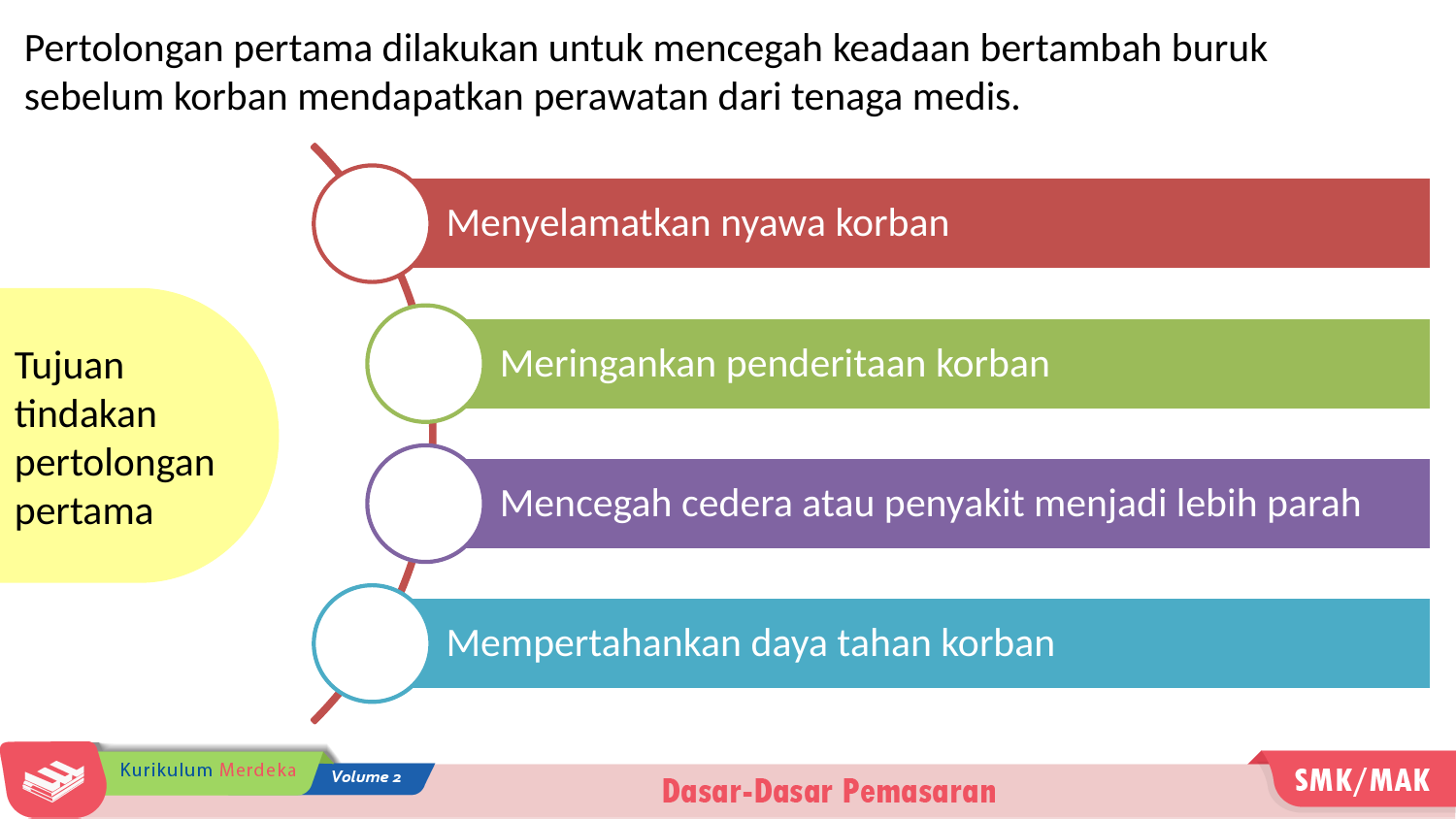

Pertolongan pertama dilakukan untuk mencegah keadaan bertambah buruk sebelum korban mendapatkan perawatan dari tenaga medis.
Menyelamatkan nyawa korban
Meringankan penderitaan korban
Mencegah cedera atau penyakit menjadi lebih parah
Mempertahankan daya tahan korban
Tujuan tindakan pertolongan pertama